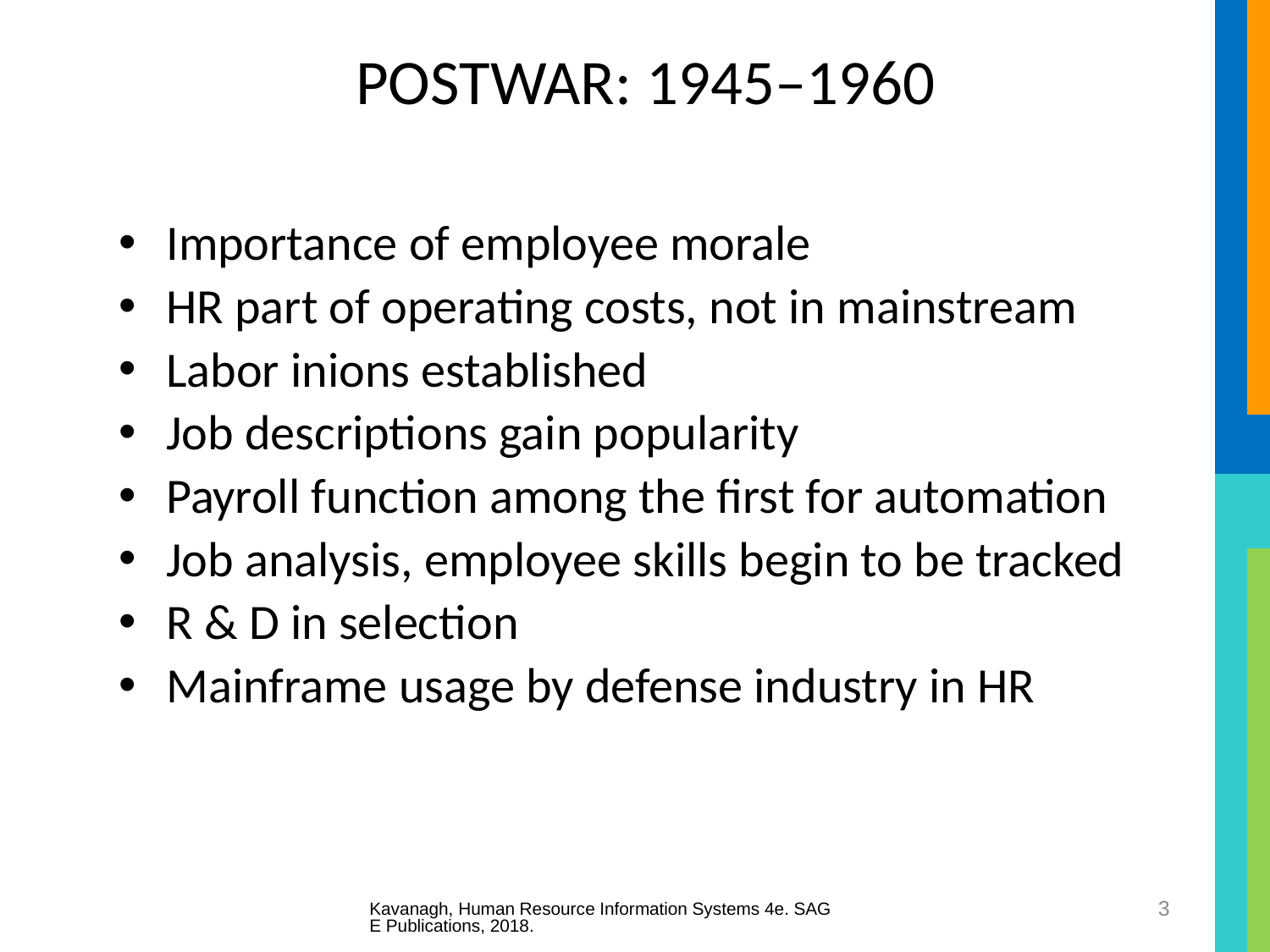

# POSTWAR: 1945–1960
Importance of employee morale
HR part of operating costs, not in mainstream
Labor inions established
Job descriptions gain popularity
Payroll function among the first for automation
Job analysis, employee skills begin to be tracked
R & D in selection
Mainframe usage by defense industry in HR
Kavanagh, Human Resource Information Systems 4e. SAGE Publications, 2018.
3